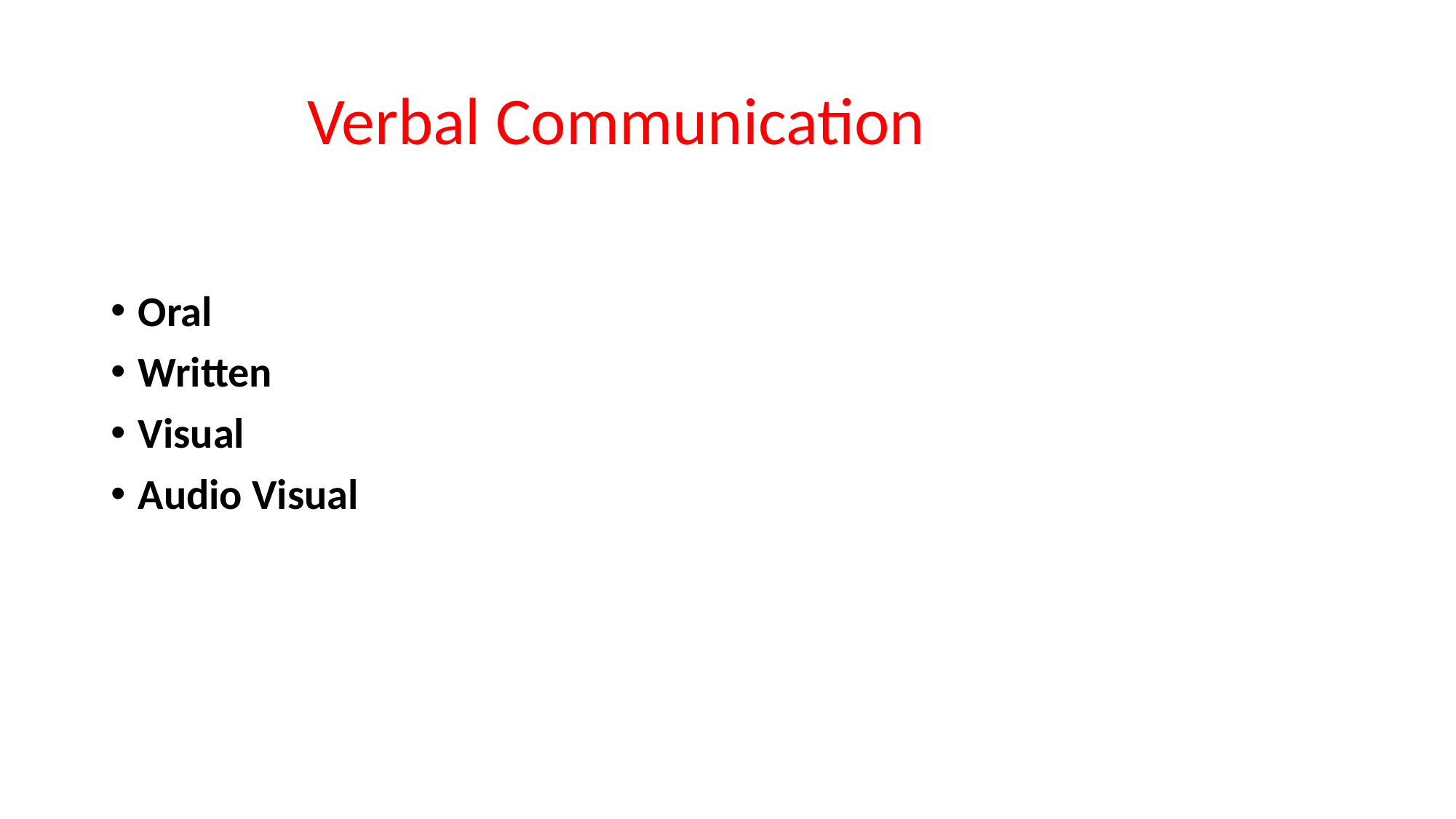

# Verbal Communication

Oral
Written
Visual
Audio Visual